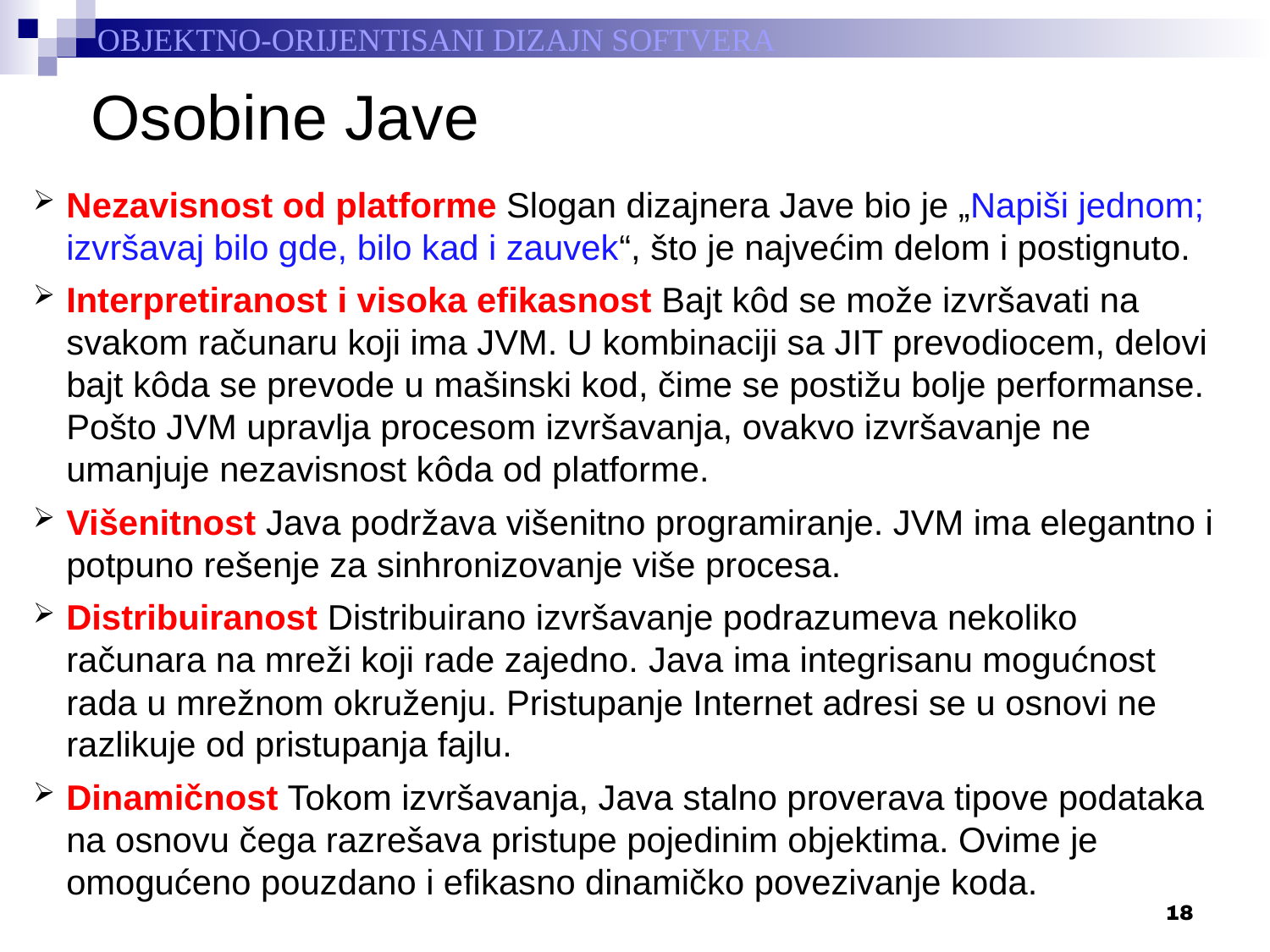

# Osobine Jave
Nezavisnost od platforme Slogan dizajnera Jave bio je „Napiši jednom; izvršavaj bilo gde, bilo kad i zauvek“, što je najvećim delom i postignuto.
Interpretiranost i visoka efikasnost Bajt kôd se može izvršavati na svakom računaru koji ima JVM. U kombinaciji sa JIT prevodiocem, delovi bajt kôda se prevode u mašinski kod, čime se postižu bolje performanse. Pošto JVM upravlja procesom izvršavanja, ovakvo izvršavanje ne umanjuje nezavisnost kôda od platforme.
Višenitnost Java podržava višenitno programiranje. JVM ima elegantno i potpuno rešenje za sinhronizovanje više procesa.
Distribuiranost Distribuirano izvršavanje podrazumeva nekoliko računara na mreži koji rade zajedno. Java ima integrisanu mogućnost rada u mrežnom okruženju. Pristupanje Internet adresi se u osnovi ne razlikuje od pristupanja fajlu.
Dinamičnost Tokom izvršavanja, Java stalno proverava tipove podataka na osnovu čega razrešava pristupe pojedinim objektima. Ovime je omogućeno pouzdano i efikasno dinamičko povezivanje koda.
18